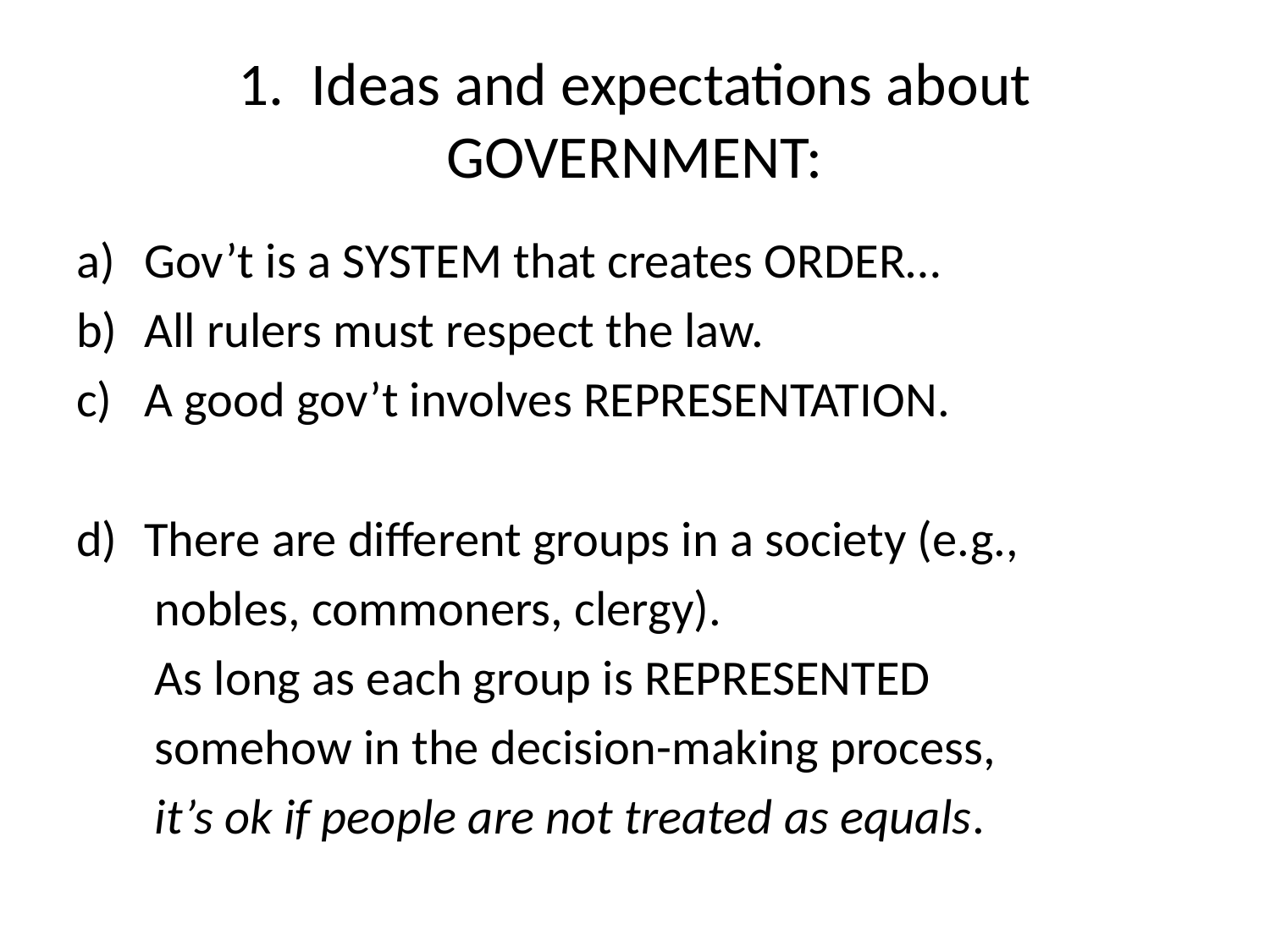

# 1.  Ideas and expectations about GOVERNMENT:
Gov’t is a SYSTEM that creates ORDER…
All rulers must respect the law.
A good gov’t involves REPRESENTATION.

There are different groups in a society (e.g.,
       nobles, commoners, clergy).
       As long as each group is REPRESENTED
       somehow in the decision-making process,
       it’s ok if people are not treated as equals.